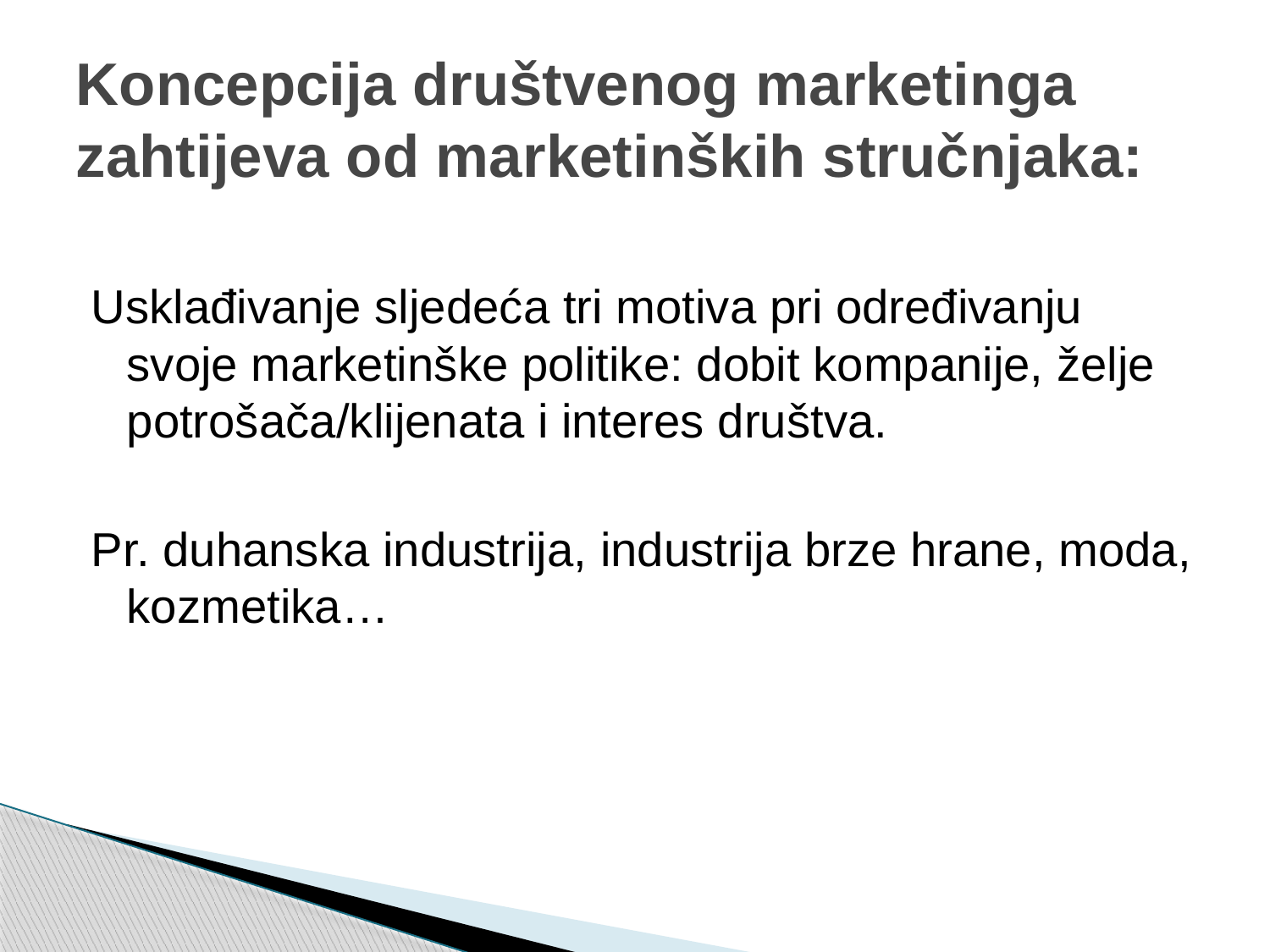

# Koncepcija društvenog marketinga zahtijeva od marketinških stručnjaka:

Usklađivanje sljedeća tri motiva pri određivanju svoje marketinške politike: dobit kompanije, želje potrošača/klijenata i interes društva.

Pr. duhanska industrija, industrija brze hrane, moda, kozmetika…